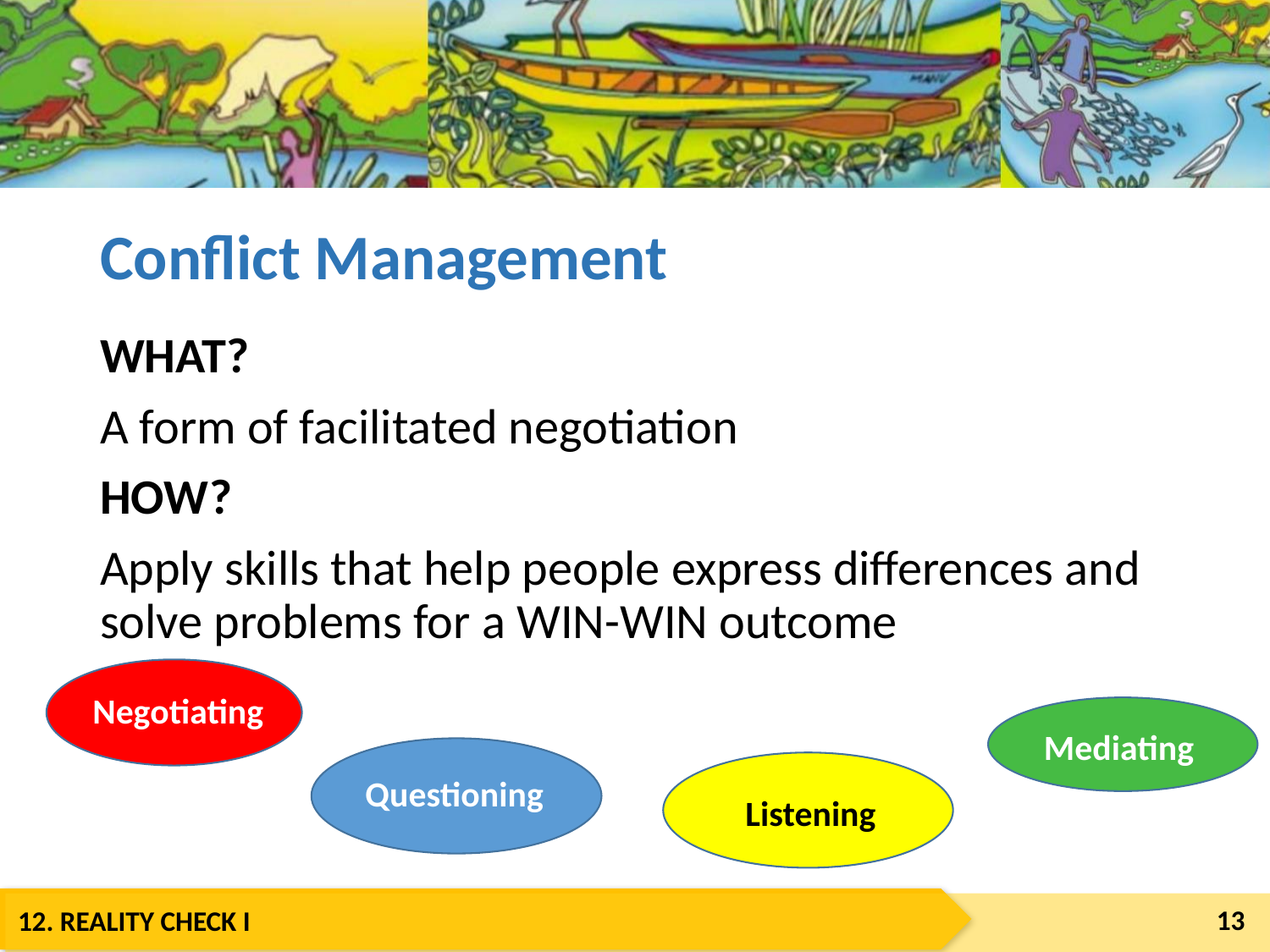

# Conflict Management
WHAT?
A form of facilitated negotiation
HOW?
Apply skills that help people express differences and solve problems for a WIN-WIN outcome

Negotiating

Mediating

Questioning
Listening
13